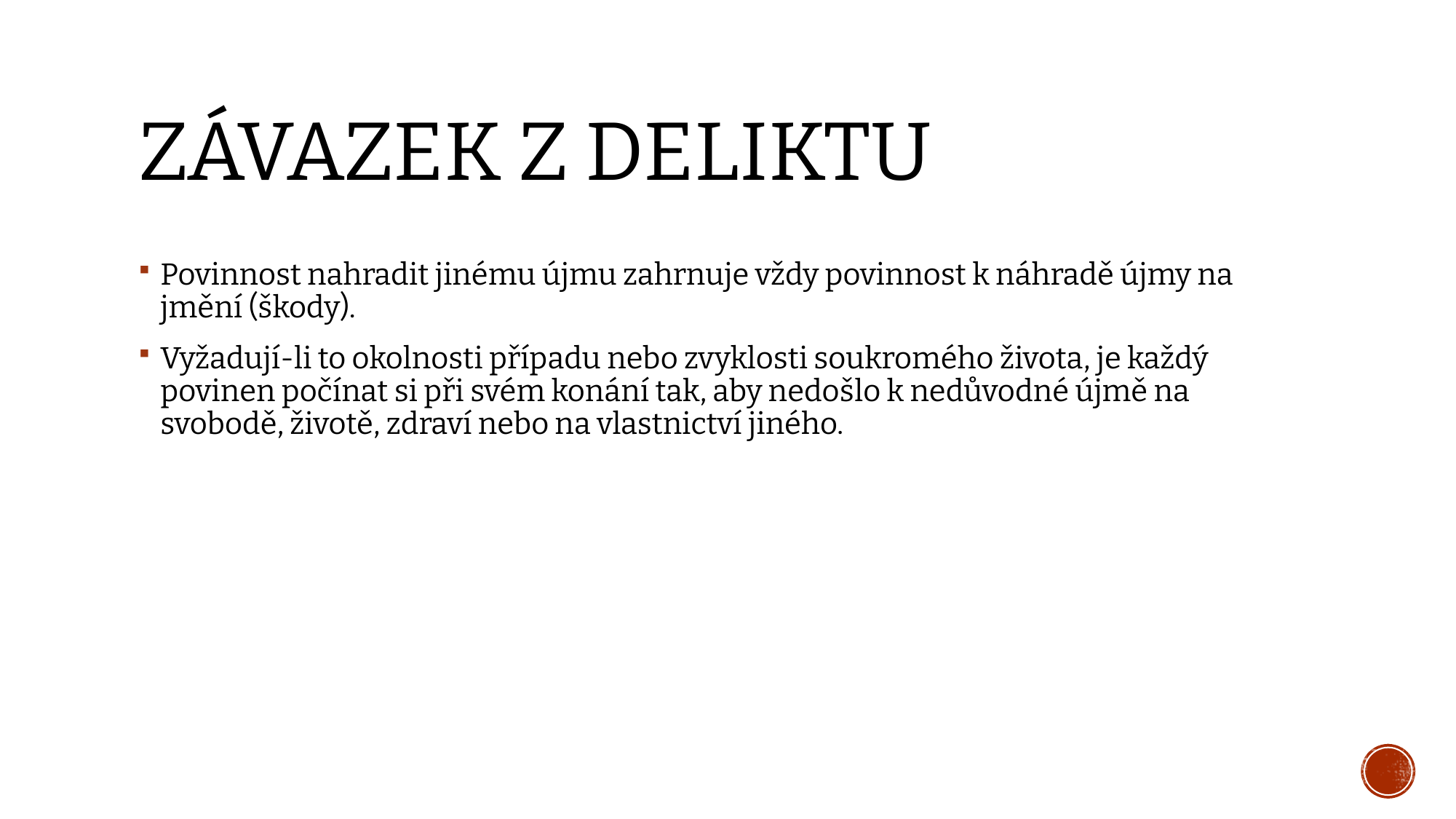

# Závazek z deliktu
Povinnost nahradit jinému újmu zahrnuje vždy povinnost k náhradě újmy na jmění (škody).
Vyžadují-li to okolnosti případu nebo zvyklosti soukromého života, je každý povinen počínat si při svém konání tak, aby nedošlo k nedůvodné újmě na svobodě, životě, zdraví nebo na vlastnictví jiného.